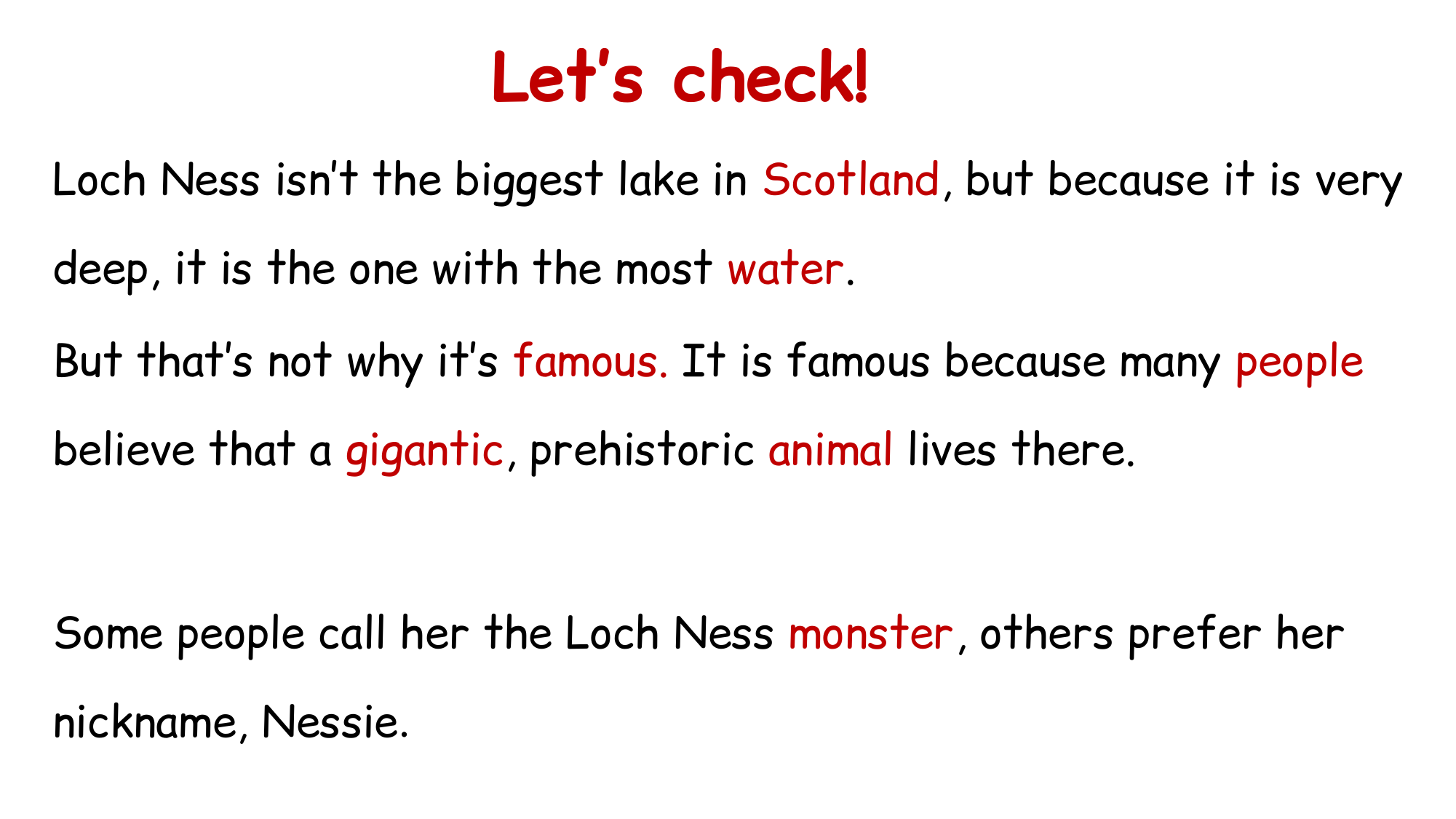

# Let’s check!
Loch Ness isn’t the biggest lake in Scotland, but because it is very deep, it is the one with the most water.
But that’s not why it’s famous. It is famous because many people believe that a gigantic, prehistoric animal lives there.

Some people call her the Loch Ness monster, others prefer her nickname, Nessie.